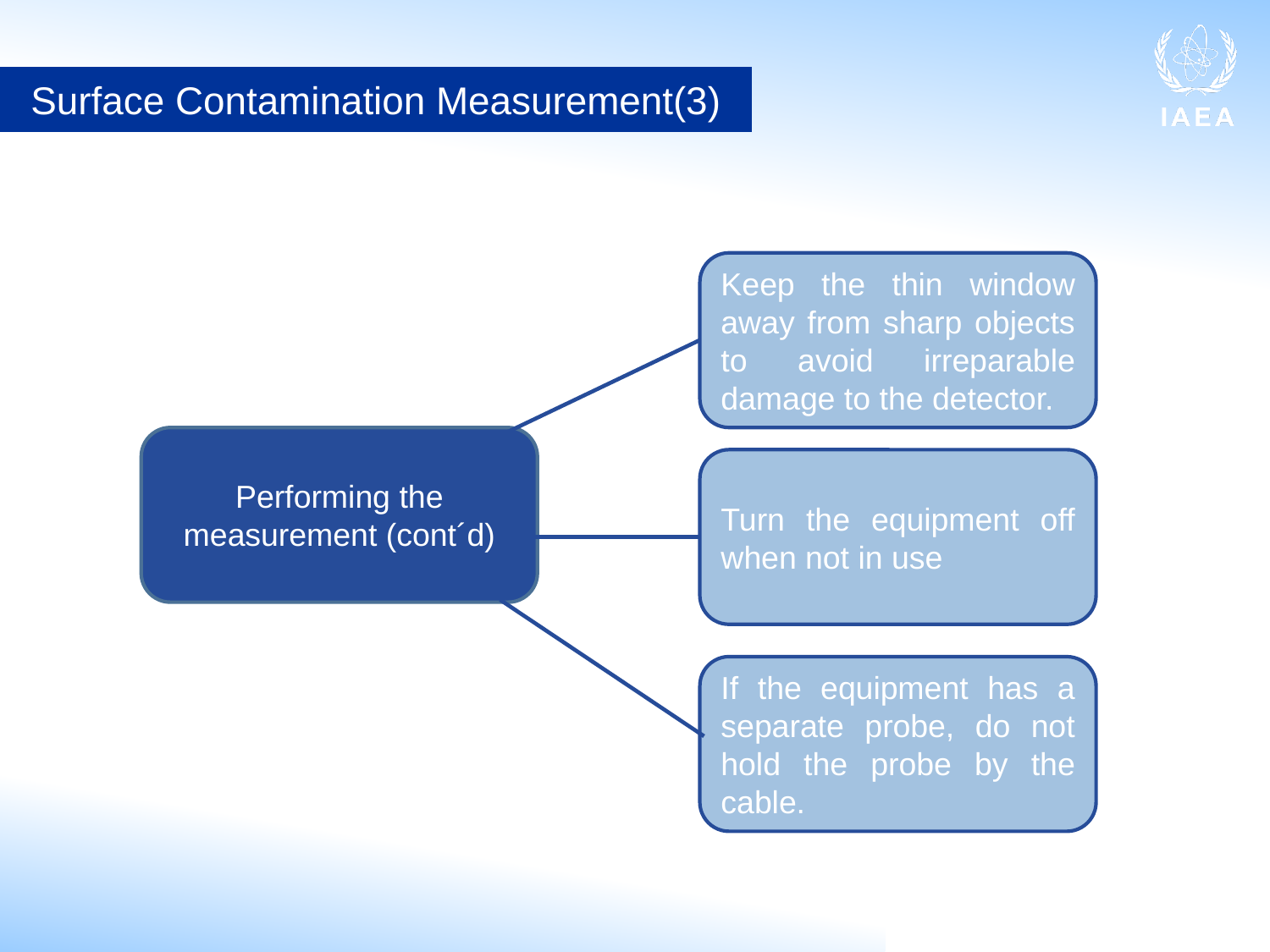

Surface Contamination Measurement(3)
Keep the thin window away from sharp objects to avoid irreparable damage to the detector.
Performing the measurement (cont´d)
Turn the equipment off when not in use
If the equipment has a separate probe, do not hold the probe by the cable.